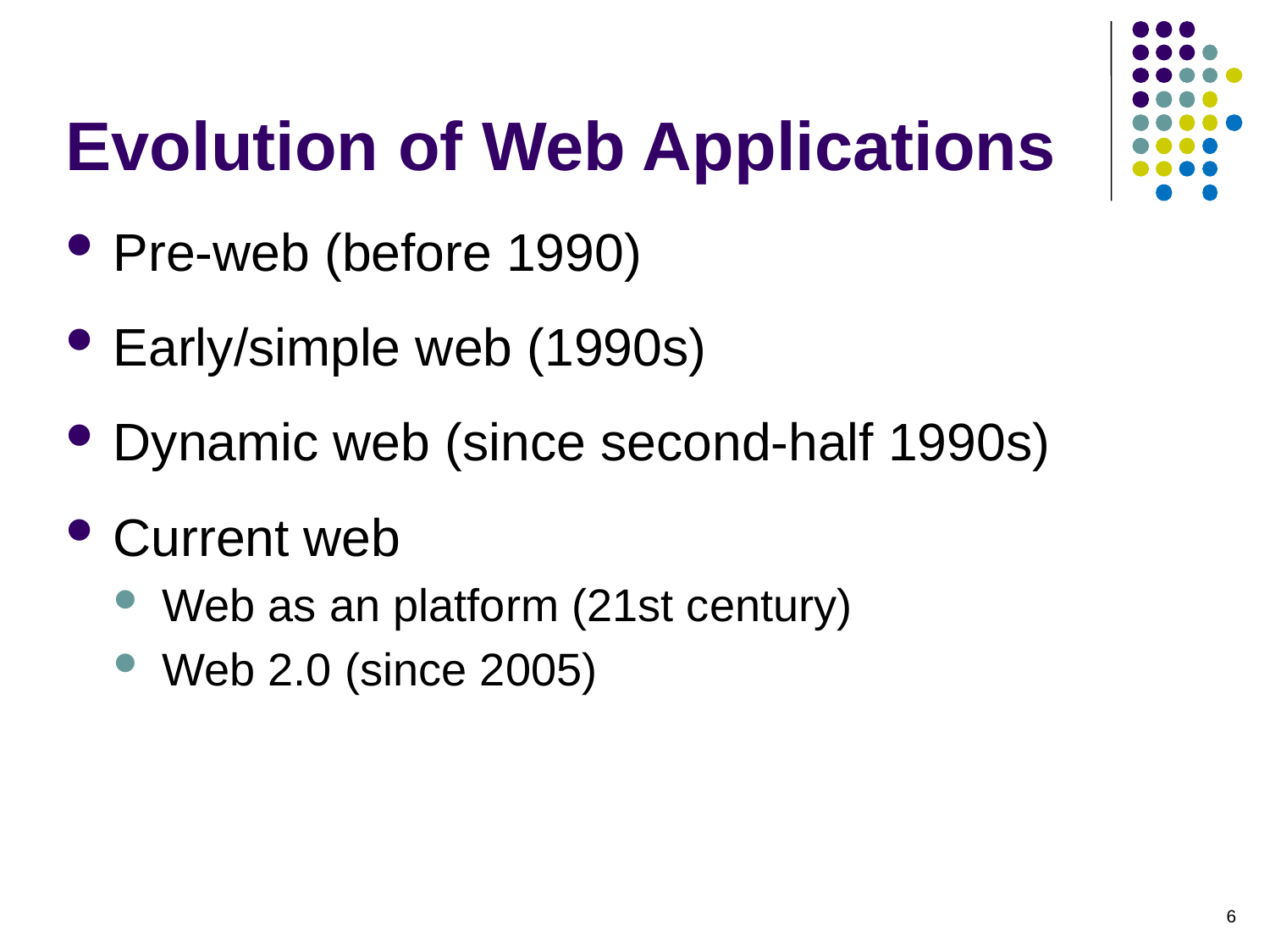

# Evolution of Web Applications
Pre-web (before 1990)
Early/simple web (1990s)
Dynamic web (since second-half 1990s)
Current web
Web as an platform (21st century)
Web 2.0 (since 2005)
6